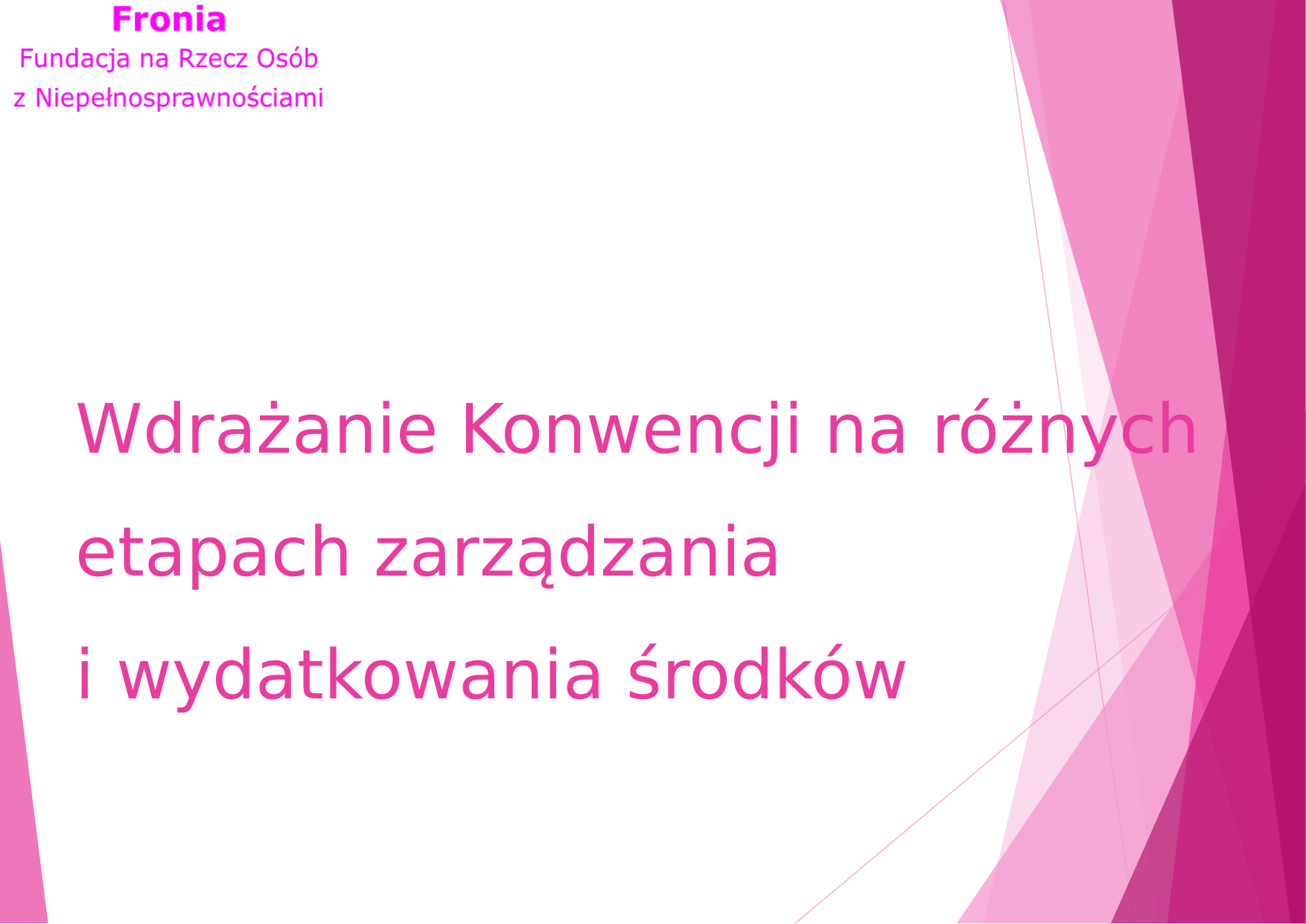

# Wdrażanie Konwencji na różnych etapach zarządzania i wydatkowania środków